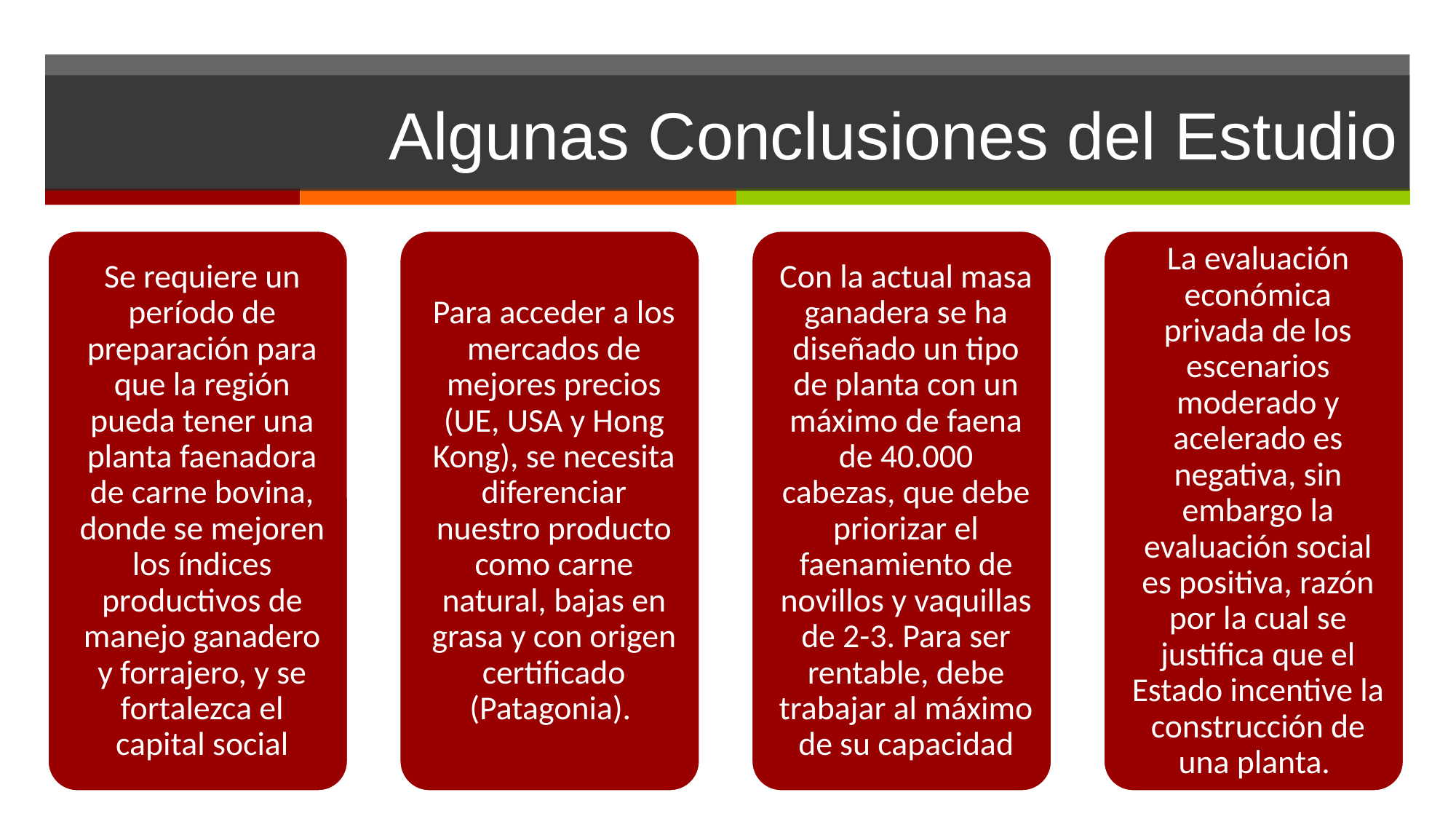

# Algunas Conclusiones del Estudio
Se requiere un período de preparación para que la región pueda tener una planta faenadora de carne bovina, donde se mejoren los índices productivos de manejo ganadero y forrajero, y se fortalezca el capital social
Para acceder a los mercados de mejores precios (UE, USA y Hong Kong), se necesita diferenciar nuestro producto como carne natural, bajas en grasa y con origen certificado (Patagonia).
Con la actual masa ganadera se ha diseñado un tipo de planta con un máximo de faena de 40.000 cabezas, que debe priorizar el faenamiento de novillos y vaquillas de 2-3. Para ser rentable, debe trabajar al máximo de su capacidad
La evaluación económica privada de los escenarios moderado y acelerado es negativa, sin embargo la evaluación social es positiva, razón por la cual se justifica que el Estado incentive la construcción de una planta.